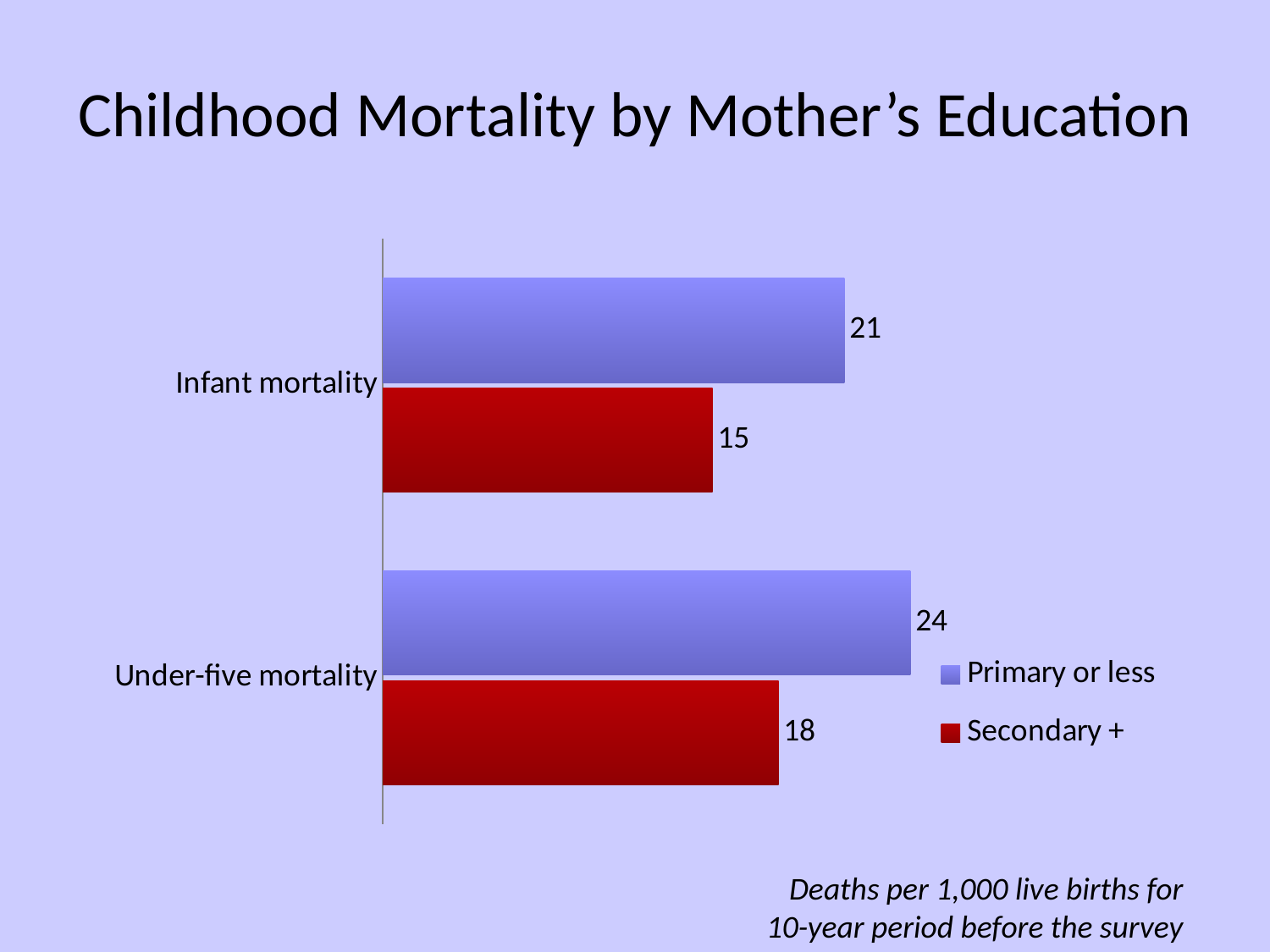

# Childhood Mortality by Mother’s Education

### Chart

| Category | Secondary + | Primary or less |
|---|---|---|
| Under-five mortality | 18.0 | 24.0 |
| Infant mortality | 15.0 | 21.0 |
Deaths per 1,000 live births for 10-year period before the survey